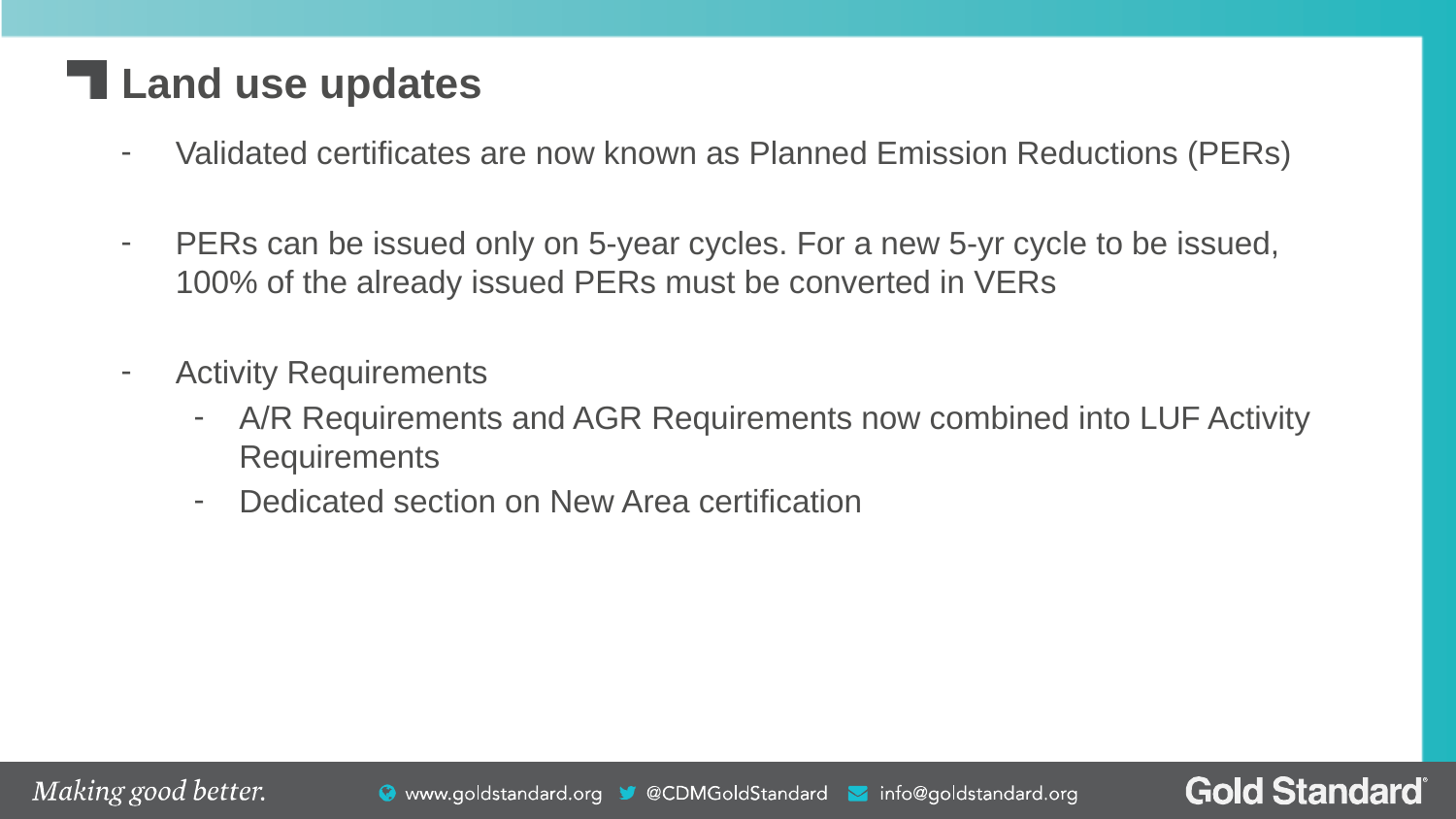

# Land use updates
Validated certificates are now known as Planned Emission Reductions (PERs)

PERs can be issued only on 5-year cycles. For a new 5-yr cycle to be issued, 100% of the already issued PERs must be converted in VERs

Activity Requirements
A/R Requirements and AGR Requirements now combined into LUF Activity Requirements
Dedicated section on New Area certification